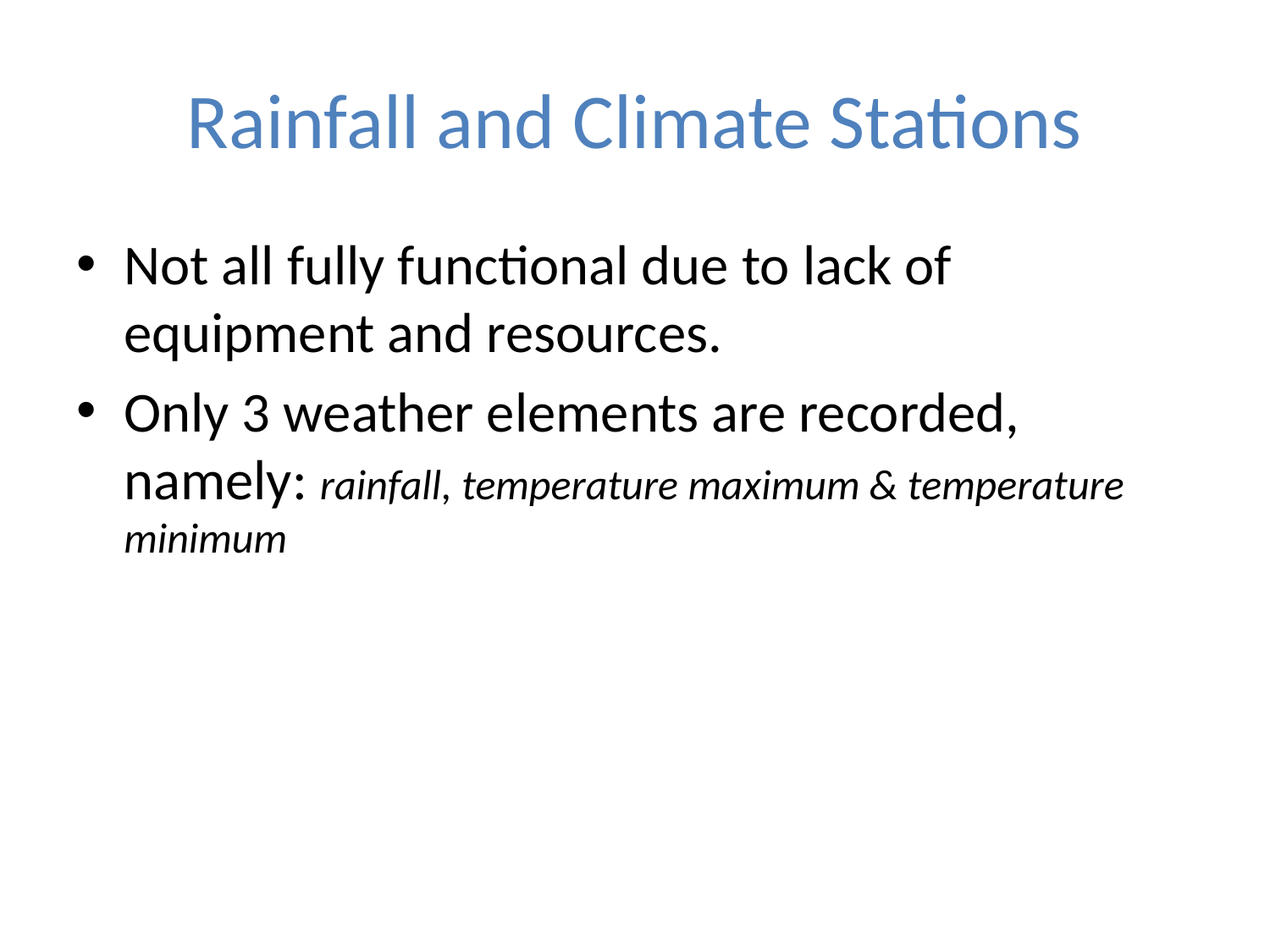

# Rainfall and Climate Stations
Not all fully functional due to lack of equipment and resources.
Only 3 weather elements are recorded, namely: rainfall, temperature maximum & temperature minimum